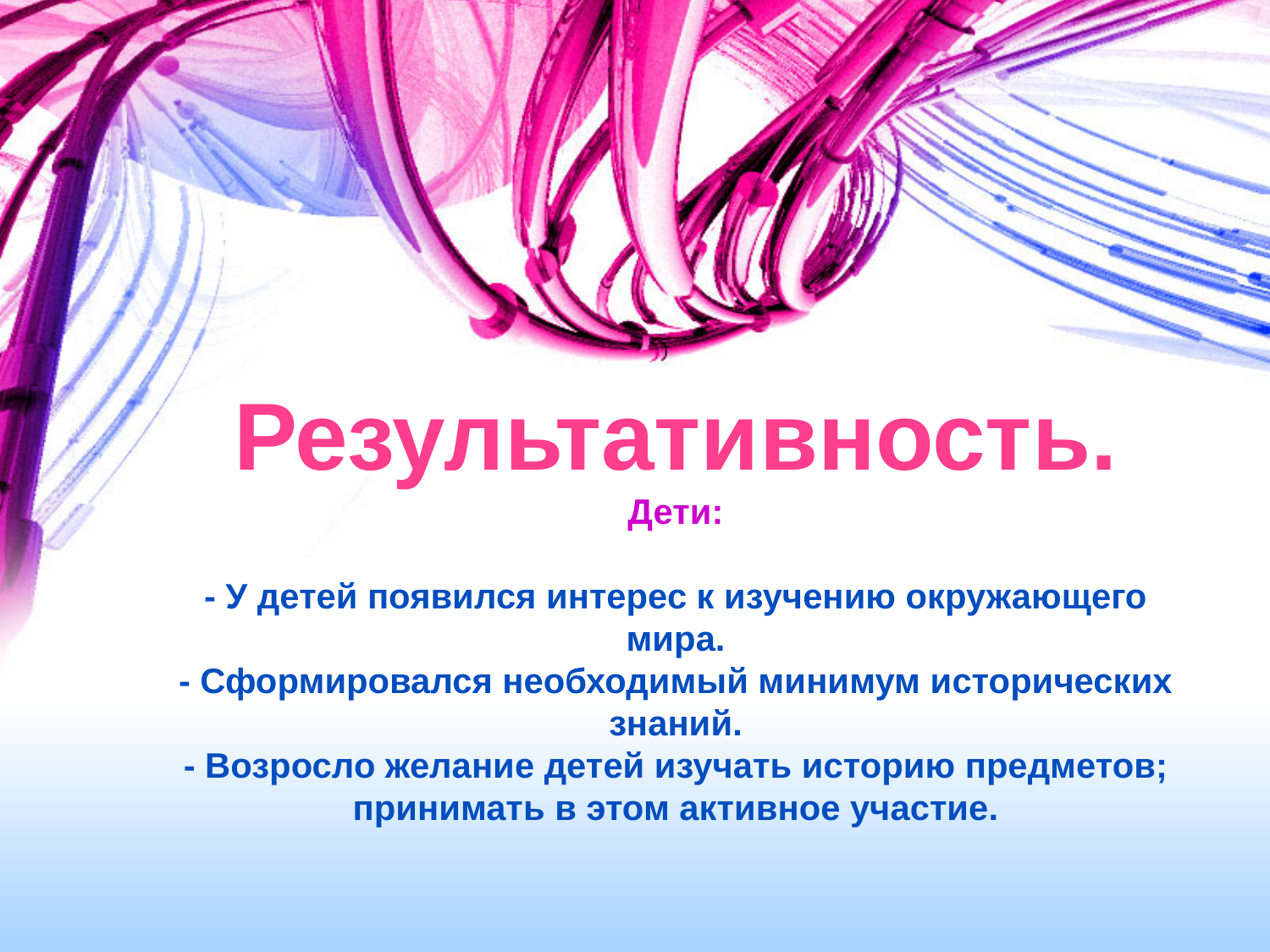

# Результативность. Дети: - У детей появился интерес к изучению окружающего мира. - Сформировался необходимый минимум исторических знаний. - Возросло желание детей изучать историю предметов; принимать в этом активное участие.